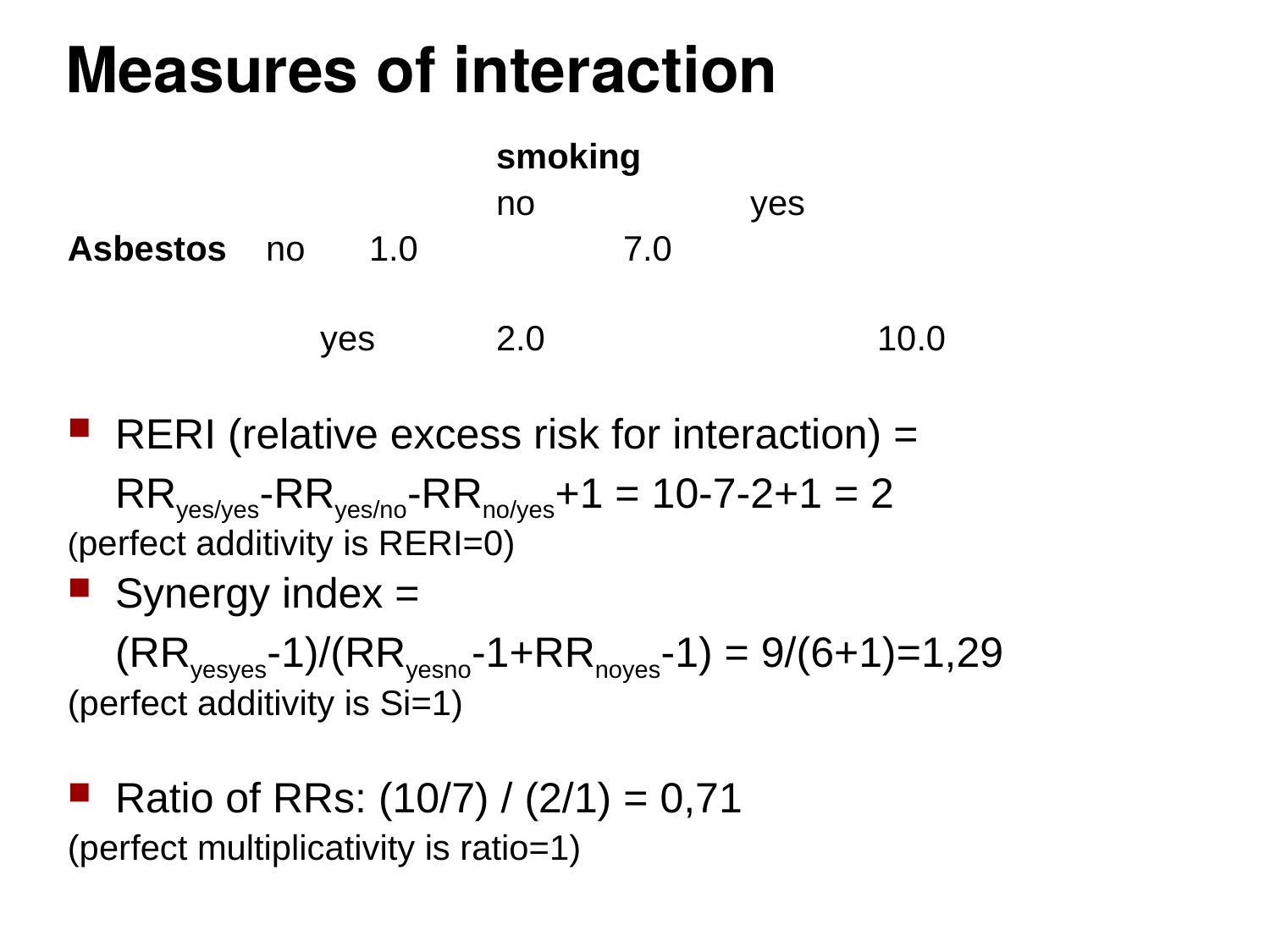

# Measures of interaction
				smoking
				no		yes
Asbestos    no      	1.0                   	7.0

		        yes      	2.0        		10.0

RERI (relative excess risk for interaction) =
	RRyes/yes-RRyes/no-RRno/yes+1 = 10-7-2+1 = 2
(perfect additivity is RERI=0)
Synergy index =
	(RRyesyes-1)/(RRyesno-1+RRnoyes-1) = 9/(6+1)=1,29
(perfect additivity is Si=1)

Ratio of RRs: (10/7) / (2/1) = 0,71
(perfect multiplicativity is ratio=1)